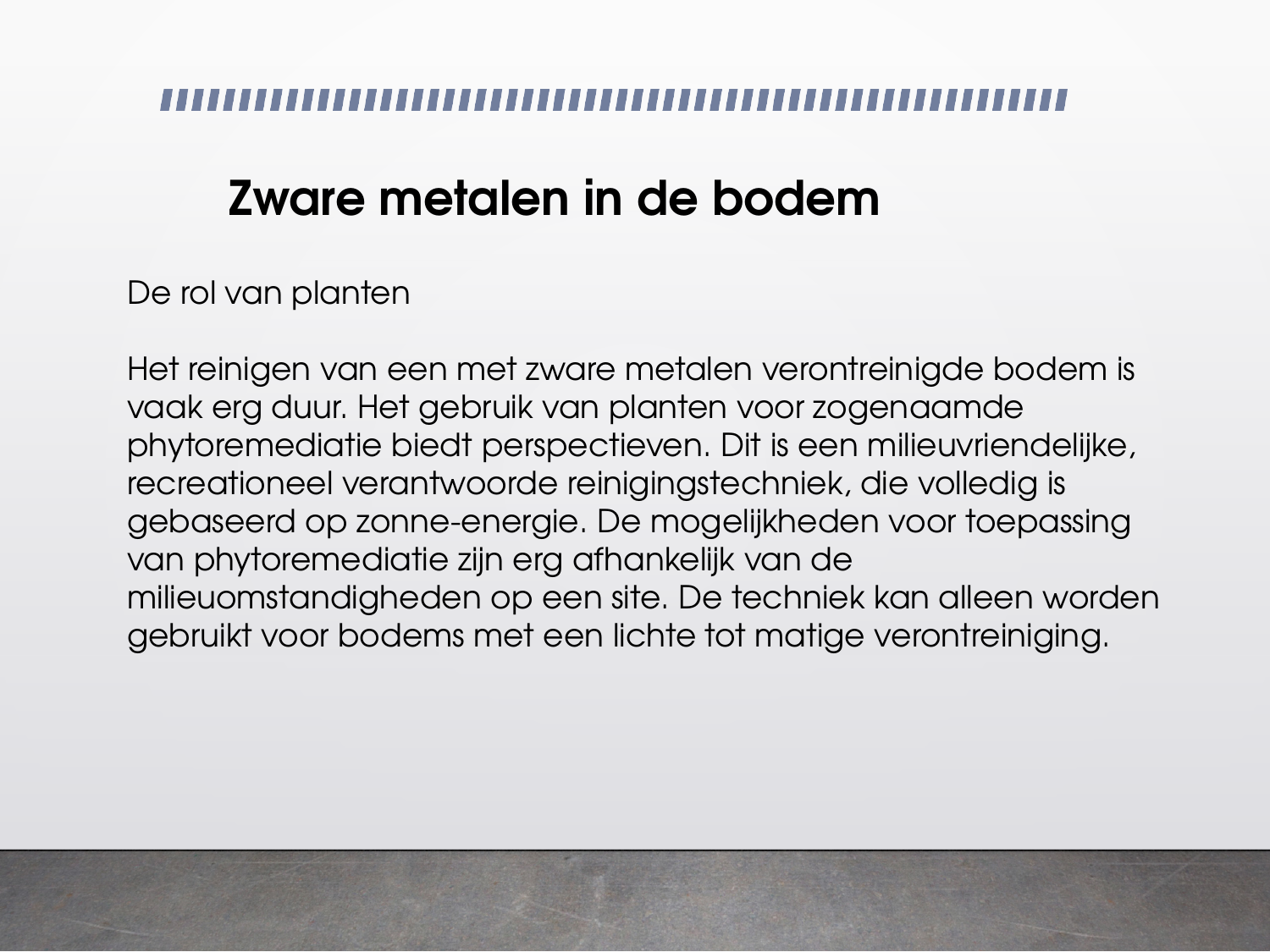

# Zware metalen in de bodem
De rol van planten

Het reinigen van een met zware metalen verontreinigde bodem is vaak erg duur. Het gebruik van planten voor zogenaamde phytoremediatie biedt perspectieven. Dit is een milieuvriendelijke, recreationeel verantwoorde reinigingstechniek, die volledig is gebaseerd op zonne-energie. De mogelijkheden voor toepassing van phytoremediatie zijn erg afhankelijk van de milieuomstandigheden op een site. De techniek kan alleen worden gebruikt voor bodems met een lichte tot matige verontreiniging.